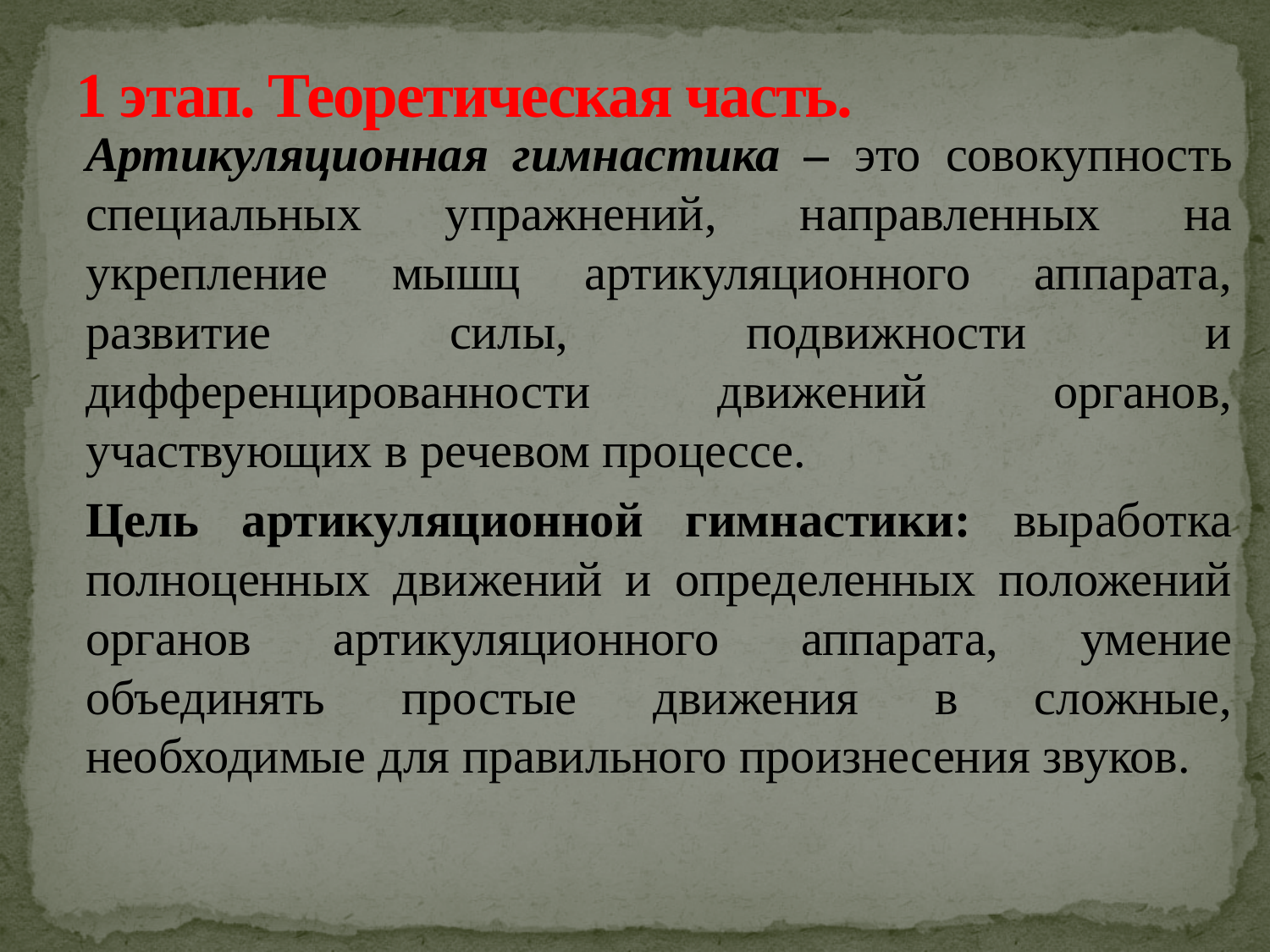

# 1 этап. Теоретическая часть.
	Артикуляционная гимнастика – это совокупность специальных упражнений, направленных на укрепление мышц артикуляционного аппарата, развитие силы, подвижности и дифференцированности движений органов, участвующих в речевом процессе.
	Цель артикуляционной гимнастики: выработка полноценных движений и определенных положений органов артикуляционного аппарата, умение объединять простые движения в сложные, необходимые для правильного произнесения звуков.